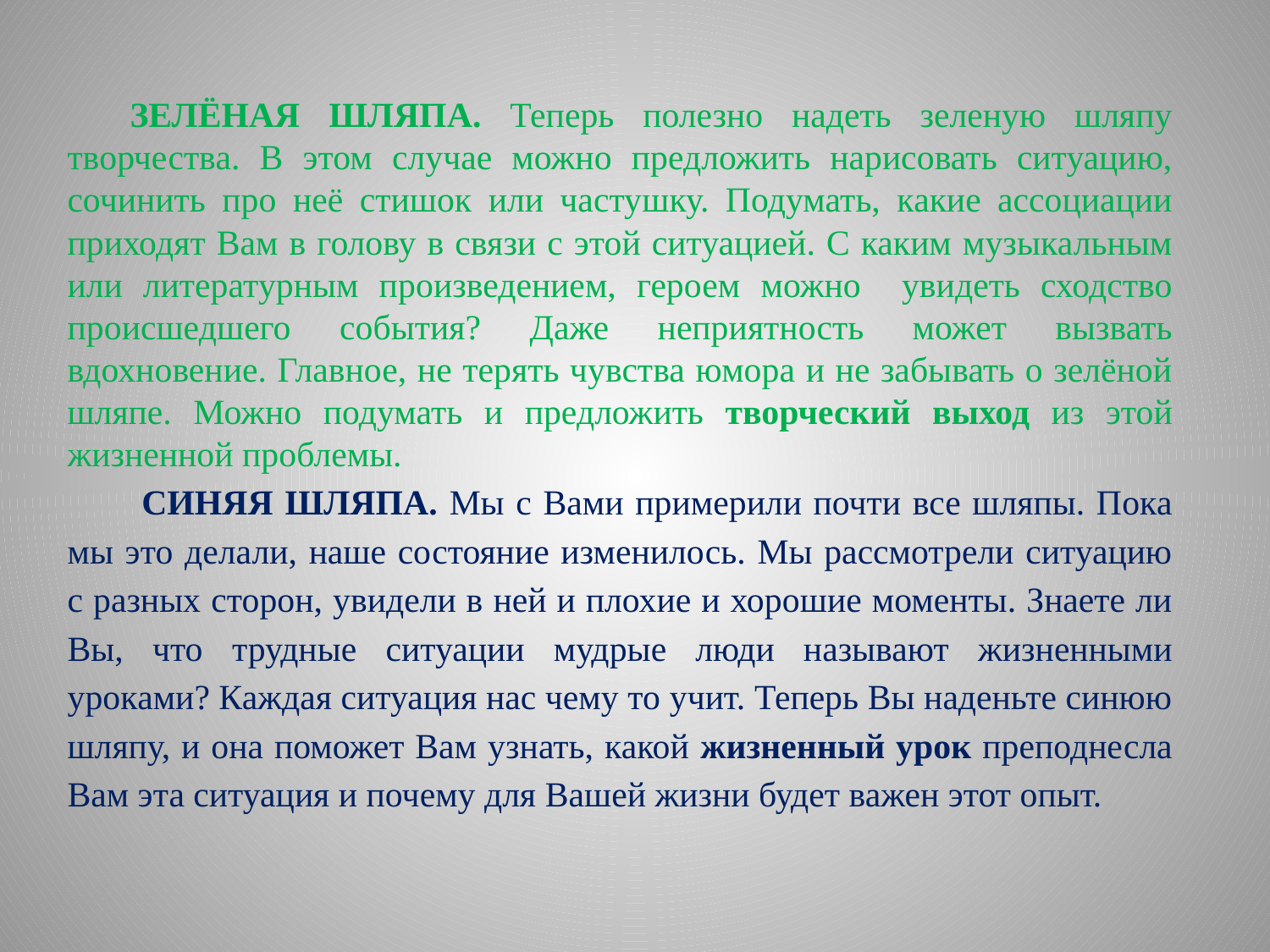

Зелёная шляпа. Теперь полезно надеть зеленую шляпу творчества. В этом случае можно предложить нарисовать ситуацию, сочинить про неё стишок или частушку. Подумать, какие ассоциации приходят Вам в голову в связи с этой ситуацией. С каким музыкальным или литературным произведением, героем можно  увидеть сходство происшедшего события? Даже неприятность может вызвать вдохновение. Главное, не терять чувства юмора и не забывать о зелёной шляпе. Можно подумать и предложить творческий выход из этой жизненной проблемы.
 Синяя шляпа. Мы с Вами примерили почти все шляпы. Пока мы это делали, наше состояние изменилось. Мы рассмотрели ситуацию с разных сторон, увидели в ней и плохие и хорошие моменты. Знаете ли Вы, что трудные ситуации мудрые люди называют жизненными уроками? Каждая ситуация нас чему то учит. Теперь Вы наденьте синюю шляпу, и она поможет Вам узнать, какой жизненный урок преподнесла Вам эта ситуация и почему для Вашей жизни будет важен этот опыт.